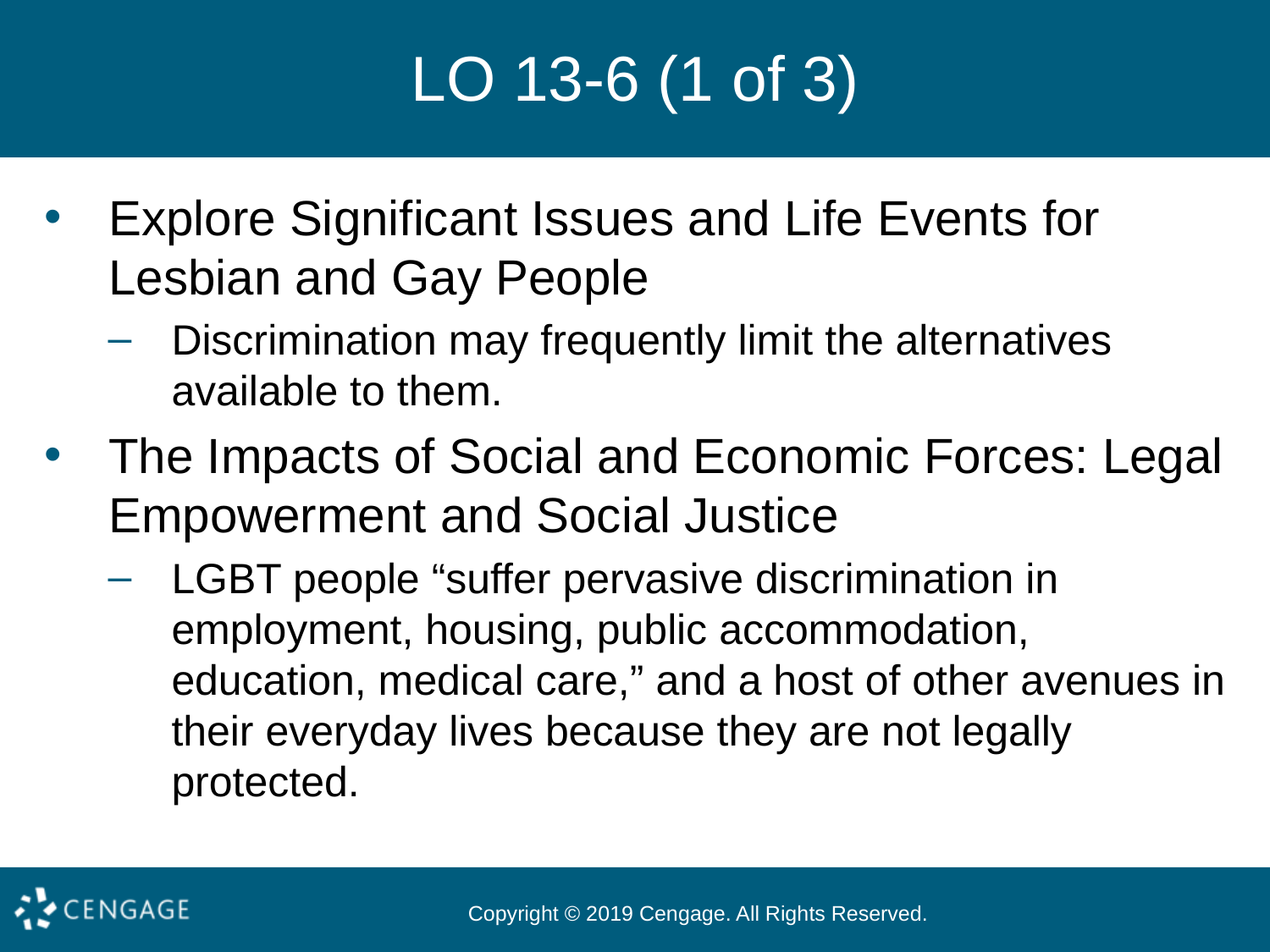

# LO 13-6 (1 of 3)
Explore Significant Issues and Life Events for Lesbian and Gay People
Discrimination may frequently limit the alternatives available to them.
The Impacts of Social and Economic Forces: Legal Empowerment and Social Justice
LGBT people “suffer pervasive discrimination in employment, housing, public accommodation, education, medical care,” and a host of other avenues in their everyday lives because they are not legally protected.